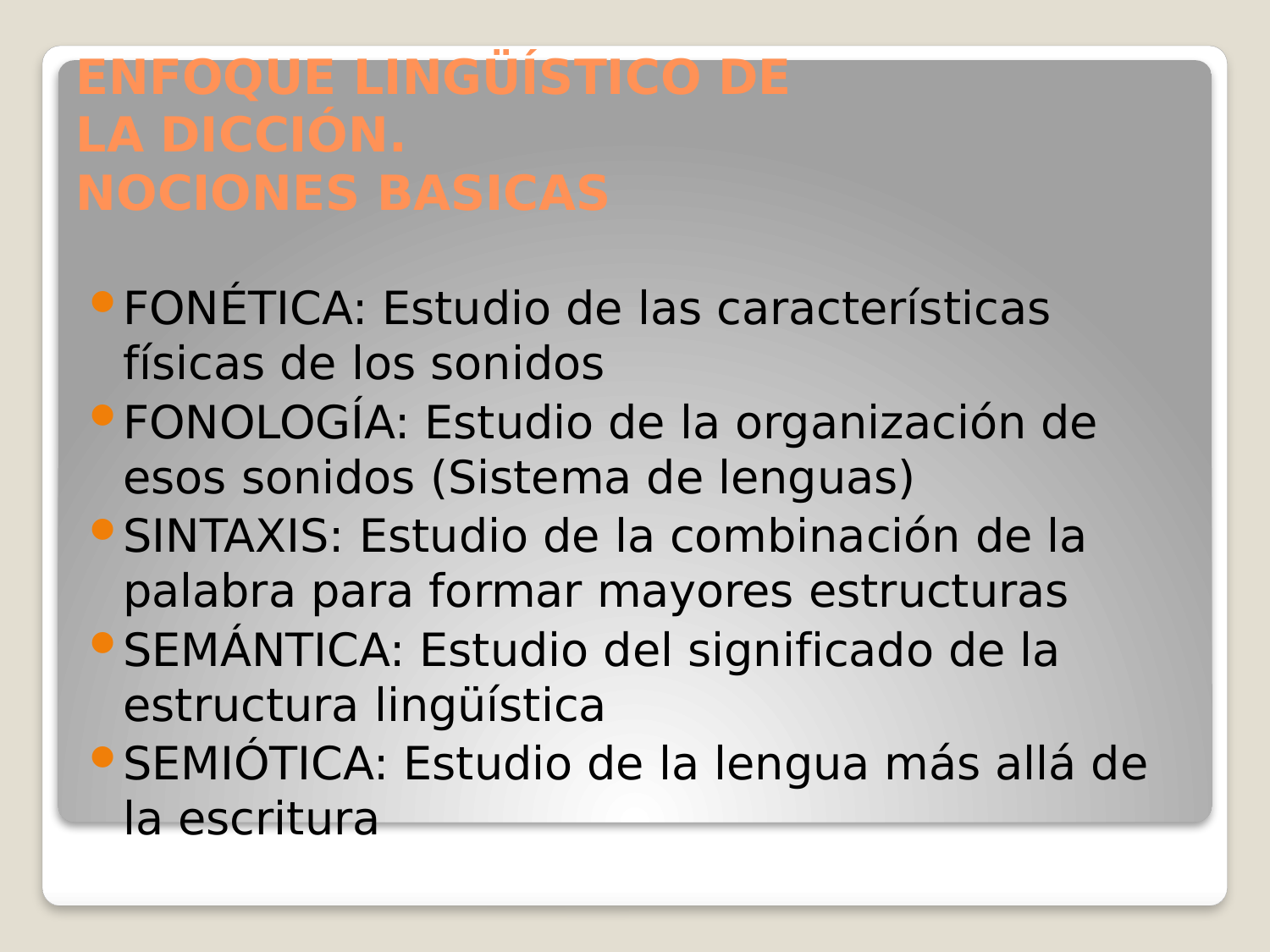

# ENFOQUE LINGÜÍSTICO DE LA DICCIÓN. NOCIONES BASICAS
FONÉTICA: Estudio de las características físicas de los sonidos
FONOLOGÍA: Estudio de la organización de esos sonidos (Sistema de lenguas)
SINTAXIS: Estudio de la combinación de la palabra para formar mayores estructuras
SEMÁNTICA: Estudio del significado de la estructura lingüística
SEMIÓTICA: Estudio de la lengua más allá de la escritura